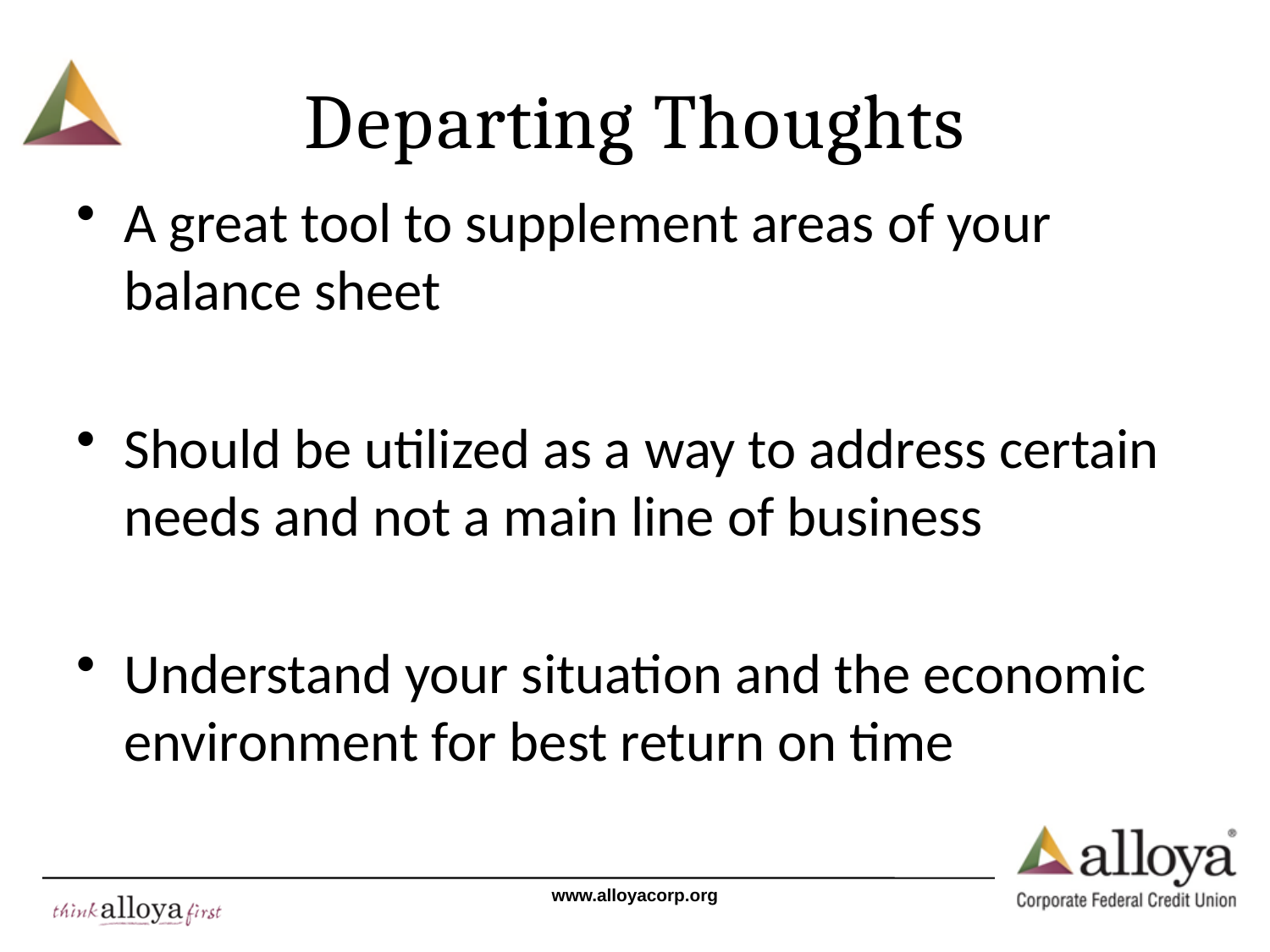

# Departing Thoughts
A great tool to supplement areas of your balance sheet

Should be utilized as a way to address certain needs and not a main line of business

Understand your situation and the economic  environment for best return on time